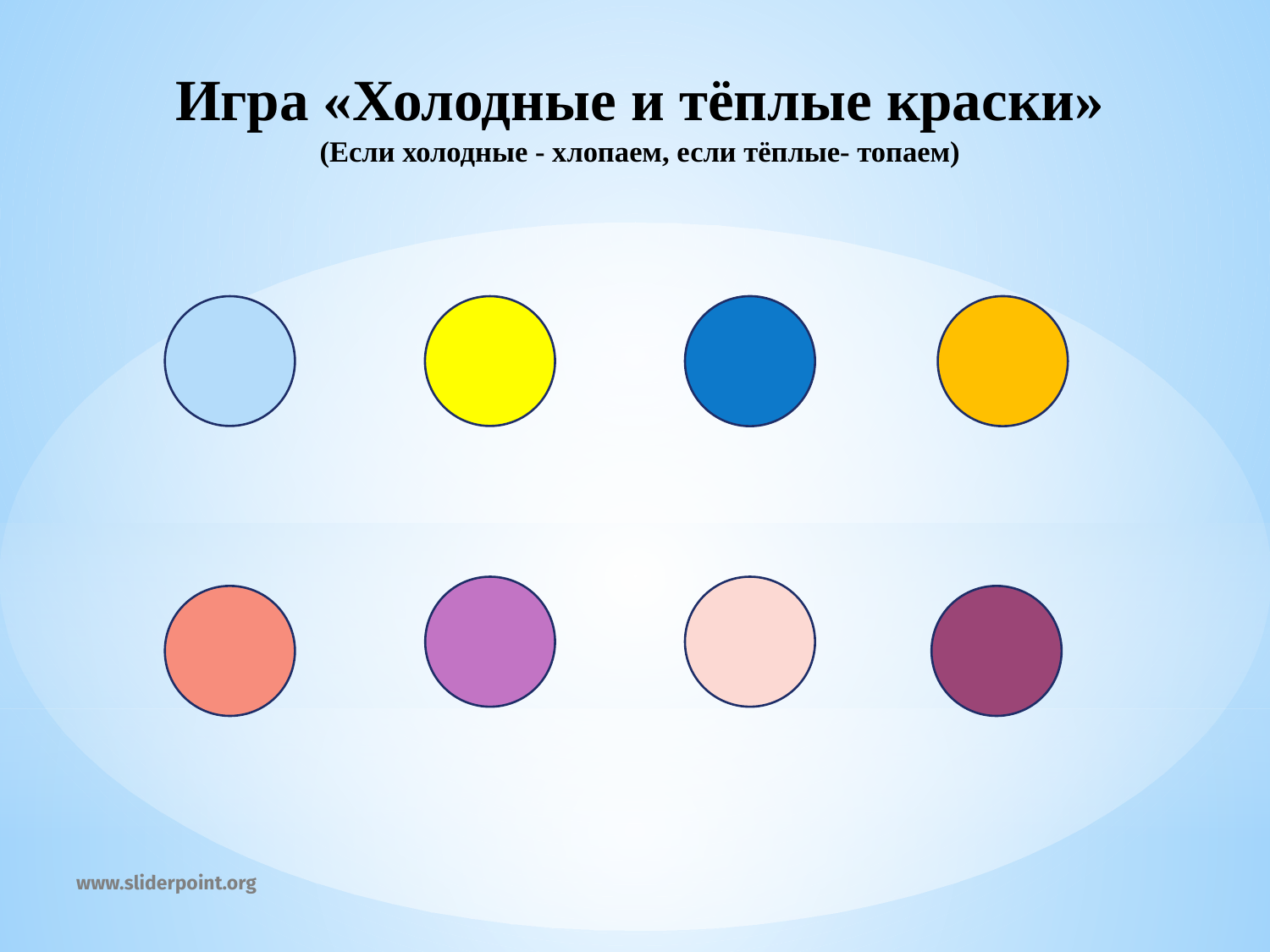

# Игра «Холодные и тёплые краски» (Если холодные - хлопаем, если тёплые- топаем)

www.sliderpoint.org